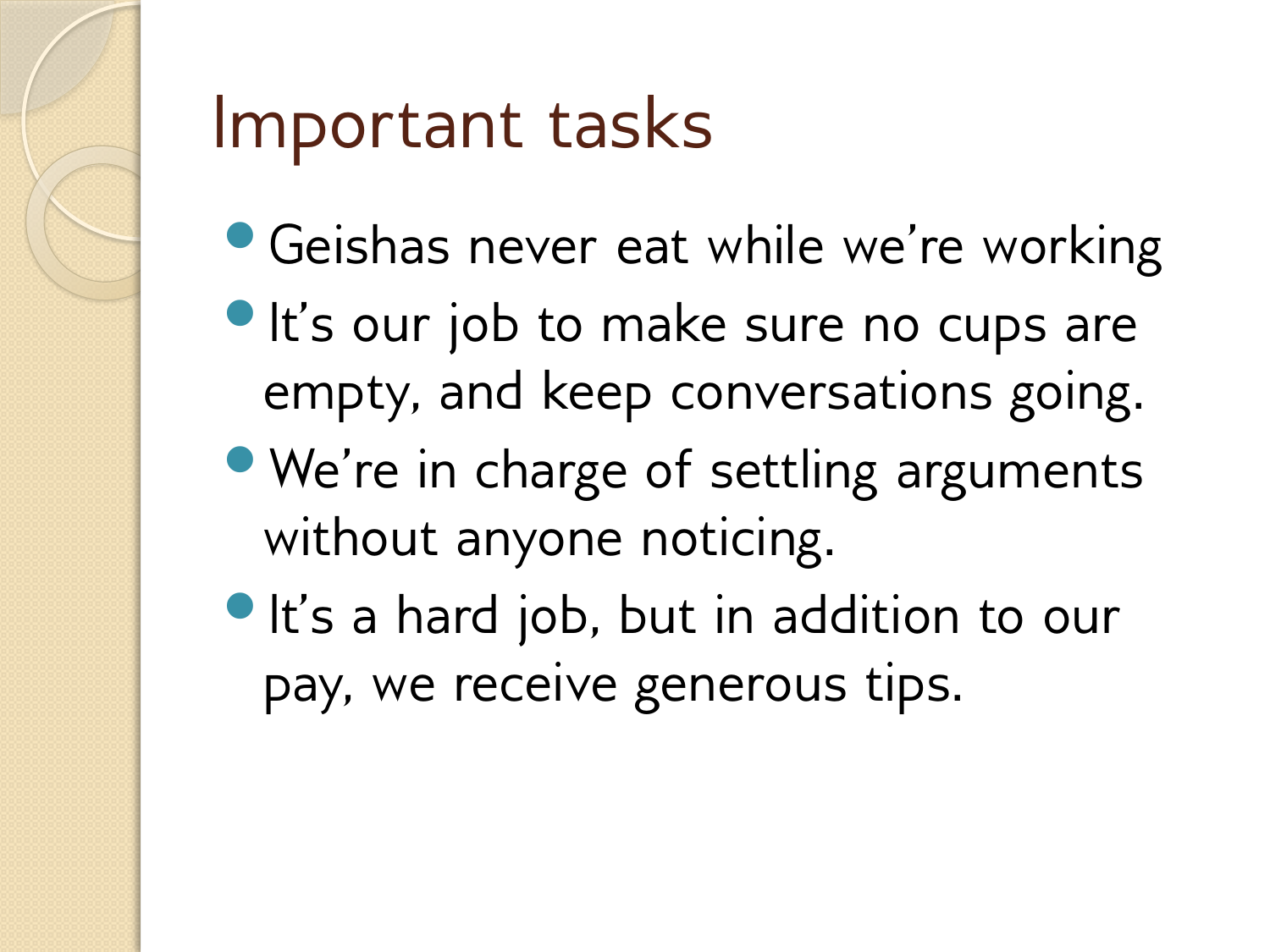

# Important tasks
Geishas never eat while we’re working
It’s our job to make sure no cups are empty, and keep conversations going.
We’re in charge of settling arguments without anyone noticing.
It’s a hard job, but in addition to our pay, we receive generous tips.